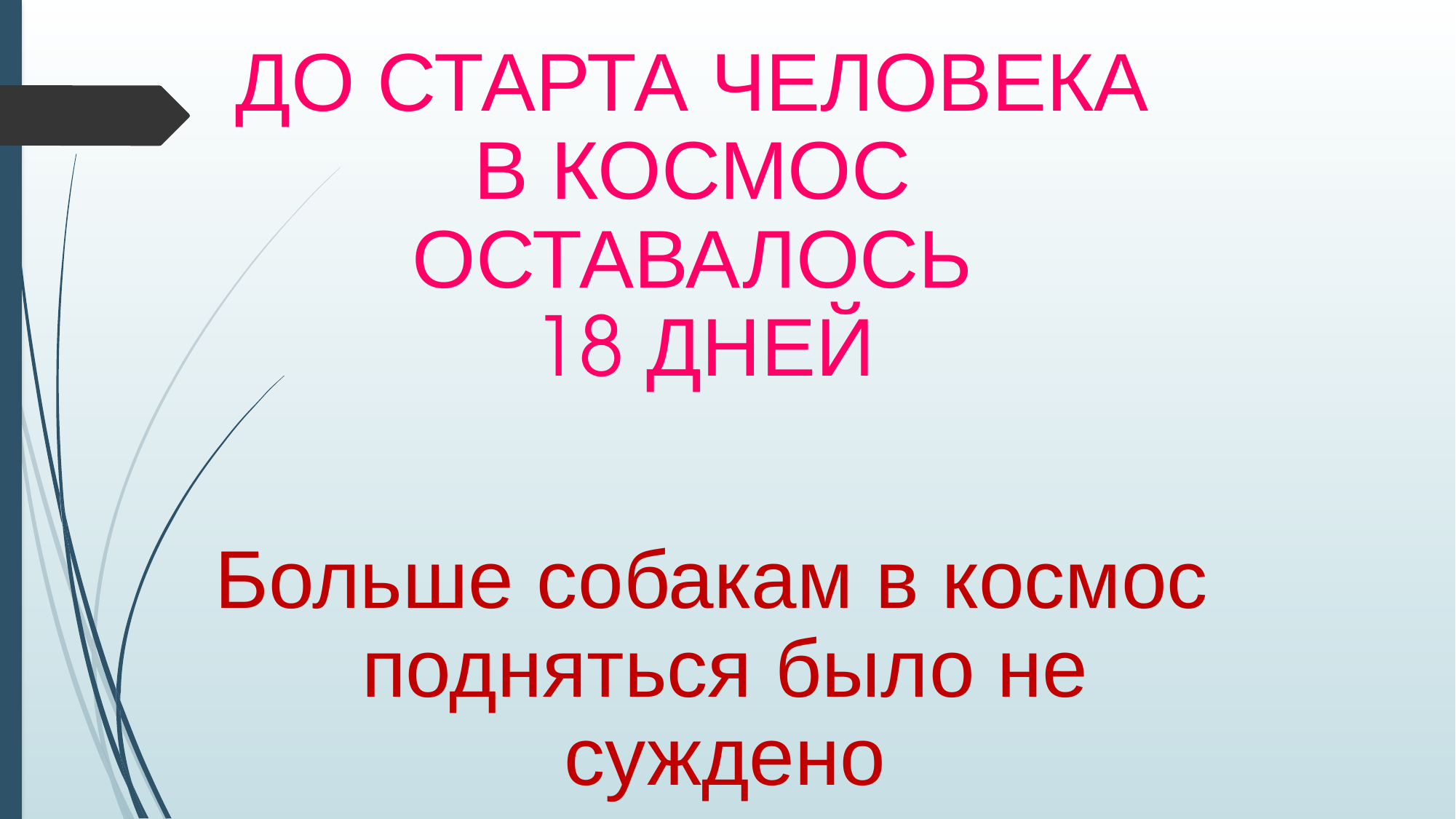

До старта человека в космос оставалось
 18 дней
Больше собакам в космос подняться было не суждено